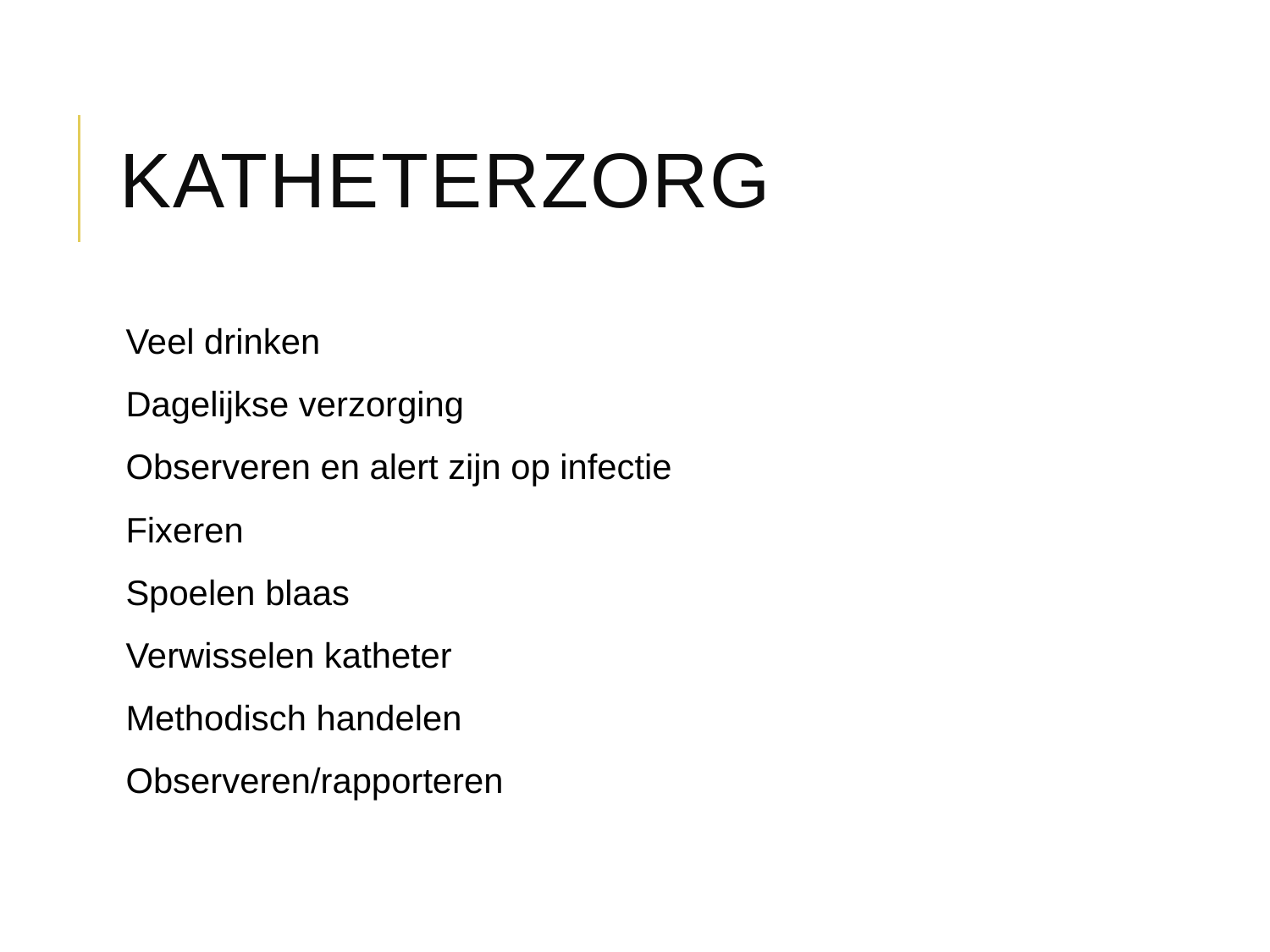

# Katheterzorg
Veel drinken
Dagelijkse verzorging
Observeren en alert zijn op infectie
Fixeren
Spoelen blaas
Verwisselen katheter
Methodisch handelen
Observeren/rapporteren